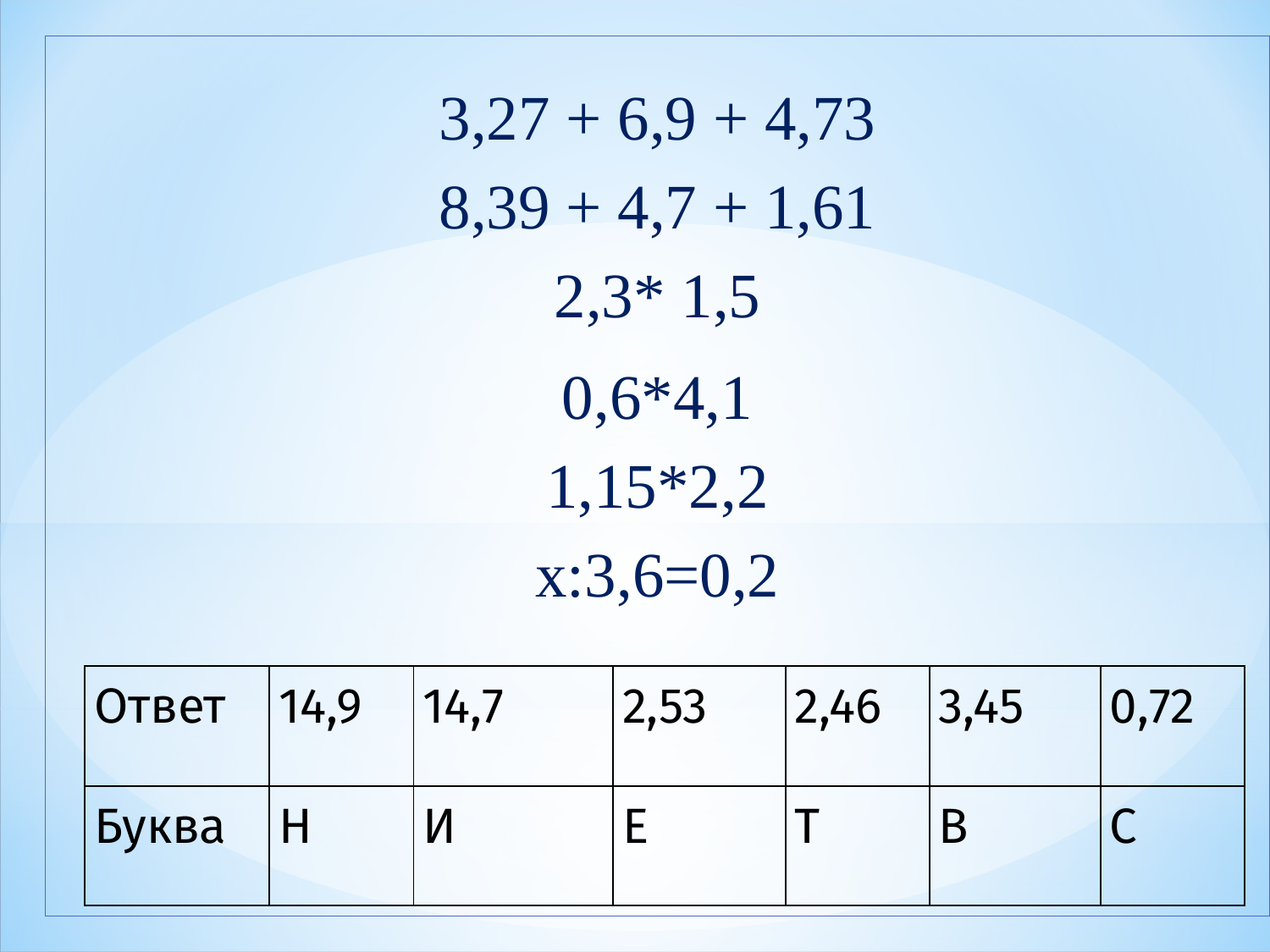

3,27 + 6,9 + 4,73

 
8,39 + 4,7 + 1,61

 
2,3* 1,5

0,6*4,1

1,15*2,2
х:3,6=0,2
| Ответ | 14,9 | 14,7 | 2,53 | 2,46 | 3,45 | 0,72 |
| --- | --- | --- | --- | --- | --- | --- |
| Буква | Н | И | Е | Т | В | С |